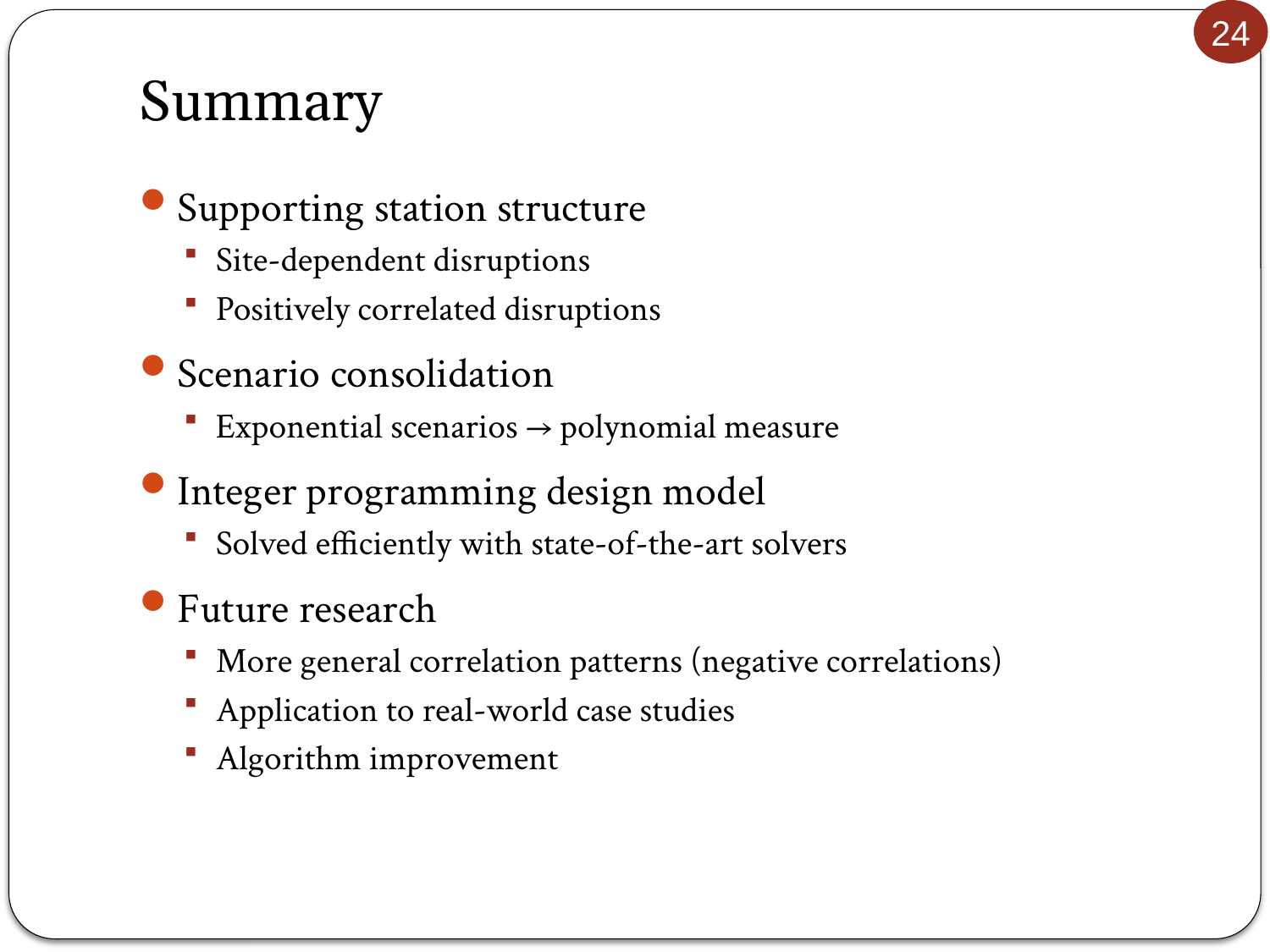

# Summary
Supporting station structure
Site-dependent disruptions
Positively correlated disruptions
Scenario consolidation
Exponential scenarios → polynomial measure
Integer programming design model
Solved efficiently with state-of-the-art solvers
Future research
More general correlation patterns (negative correlations)
Application to real-world case studies
Algorithm improvement